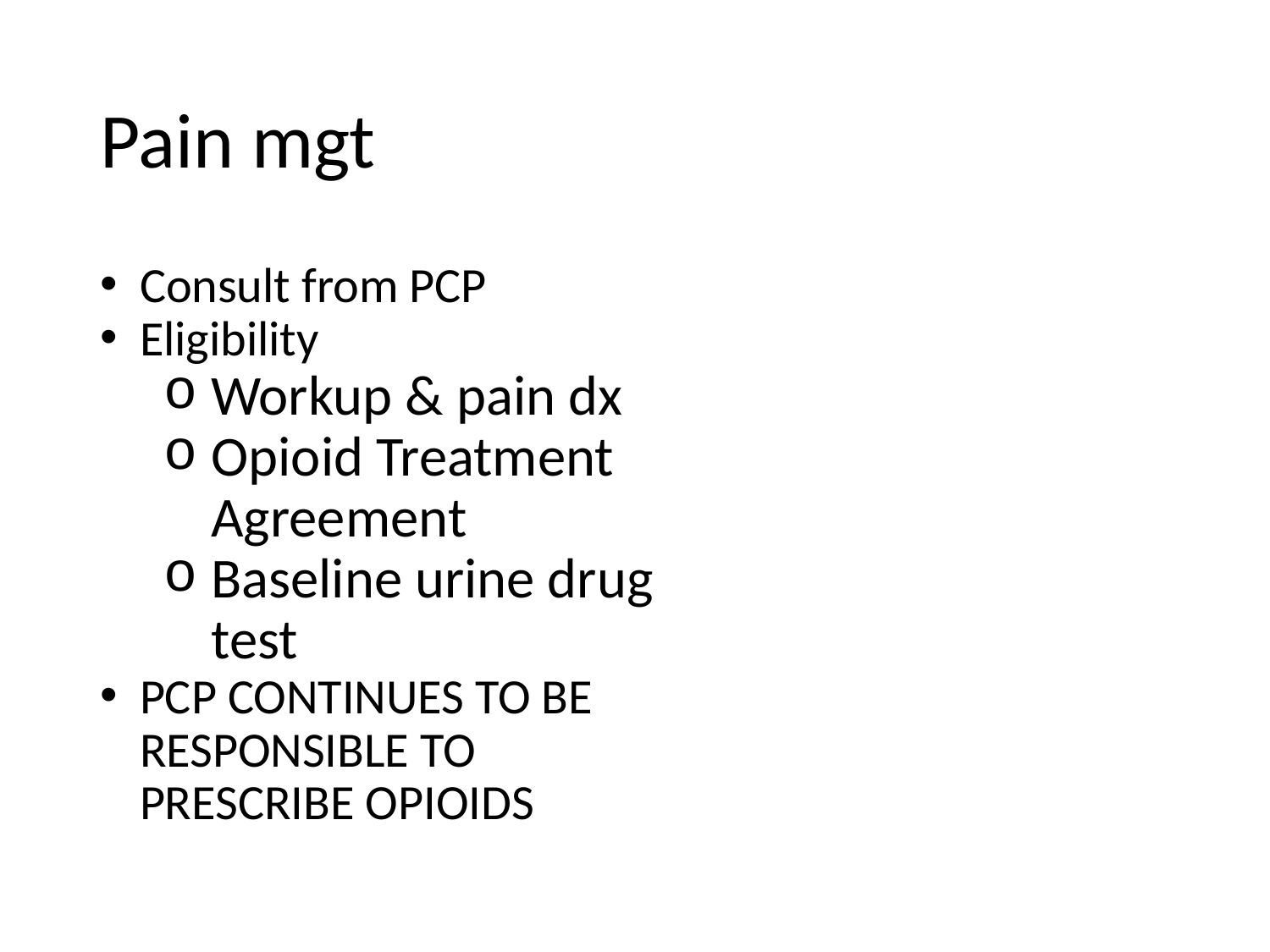

# Pain mgt
Consult from PCP
Eligibility
Workup & pain dx
Opioid Treatment
Agreement
Baseline urine drug
test
PCP CONTINUES TO BE
RESPONSIBLE TO
PRESCRIBE OPIOIDS